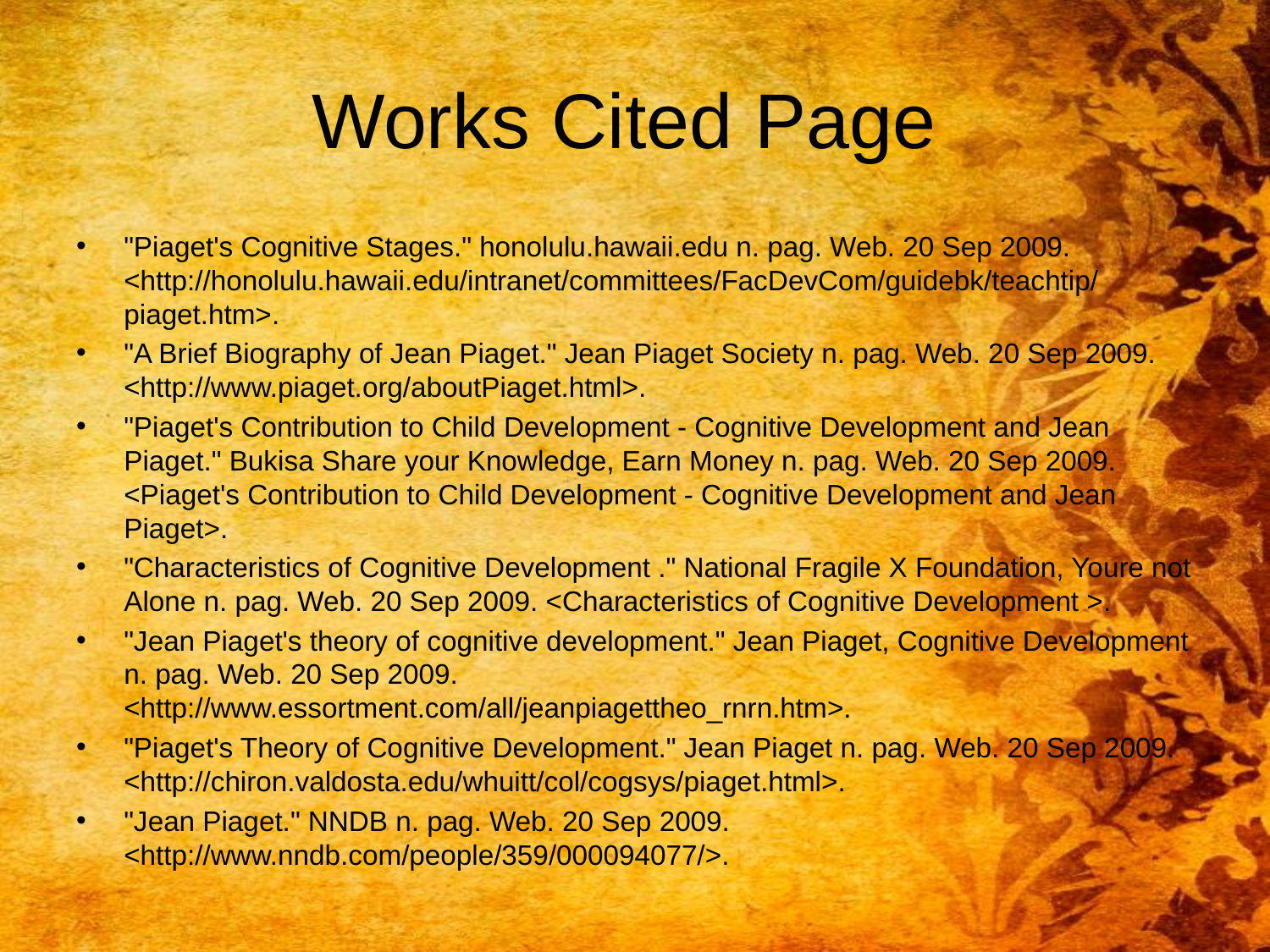

# Works Cited Page
"Piaget's Cognitive Stages." honolulu.hawaii.edu n. pag. Web. 20 Sep 2009. <http://honolulu.hawaii.edu/intranet/committees/FacDevCom/guidebk/teachtip/piaget.htm>.
"A Brief Biography of Jean Piaget." Jean Piaget Society n. pag. Web. 20 Sep 2009. <http://www.piaget.org/aboutPiaget.html>.
"Piaget's Contribution to Child Development - Cognitive Development and Jean Piaget." Bukisa Share your Knowledge, Earn Money n. pag. Web. 20 Sep 2009. <Piaget's Contribution to Child Development - Cognitive Development and Jean Piaget>.
"Characteristics of Cognitive Development ." National Fragile X Foundation, Youre not Alone n. pag. Web. 20 Sep 2009. <Characteristics of Cognitive Development >.
"Jean Piaget's theory of cognitive development." Jean Piaget, Cognitive Development n. pag. Web. 20 Sep 2009. <http://www.essortment.com/all/jeanpiagettheo_rnrn.htm>.
"Piaget's Theory of Cognitive Development." Jean Piaget n. pag. Web. 20 Sep 2009. <http://chiron.valdosta.edu/whuitt/col/cogsys/piaget.html>.
"Jean Piaget." NNDB n. pag. Web. 20 Sep 2009. <http://www.nndb.com/people/359/000094077/>.